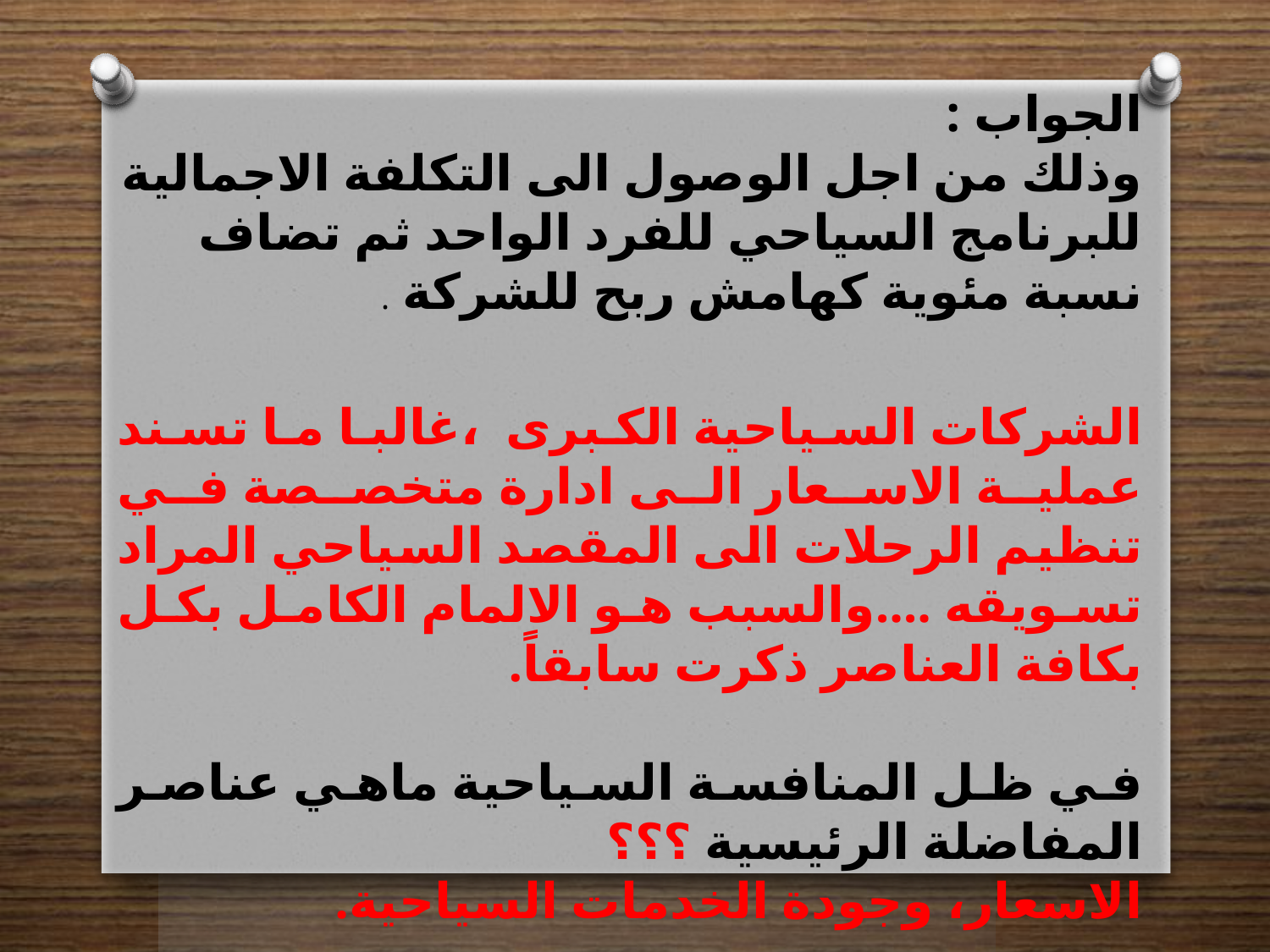

الجواب :
وذلك من اجل الوصول الى التكلفة الاجمالية للبرنامج السياحي للفرد الواحد ثم تضاف نسبة مئوية كهامش ربح للشركة .

الشركات السياحية الكبرى  ،غالبا ما تسند عملية الاسعار الى ادارة متخصصة في تنظيم الرحلات الى المقصد السياحي المراد تسويقه ....والسبب هو الالمام الكامل بكل بكافة العناصر ذكرت سابقاً.

في ظل المنافسة السياحية ماهي عناصر المفاضلة الرئيسية ؟؟؟
الاسعار، وجودة الخدمات السياحية.